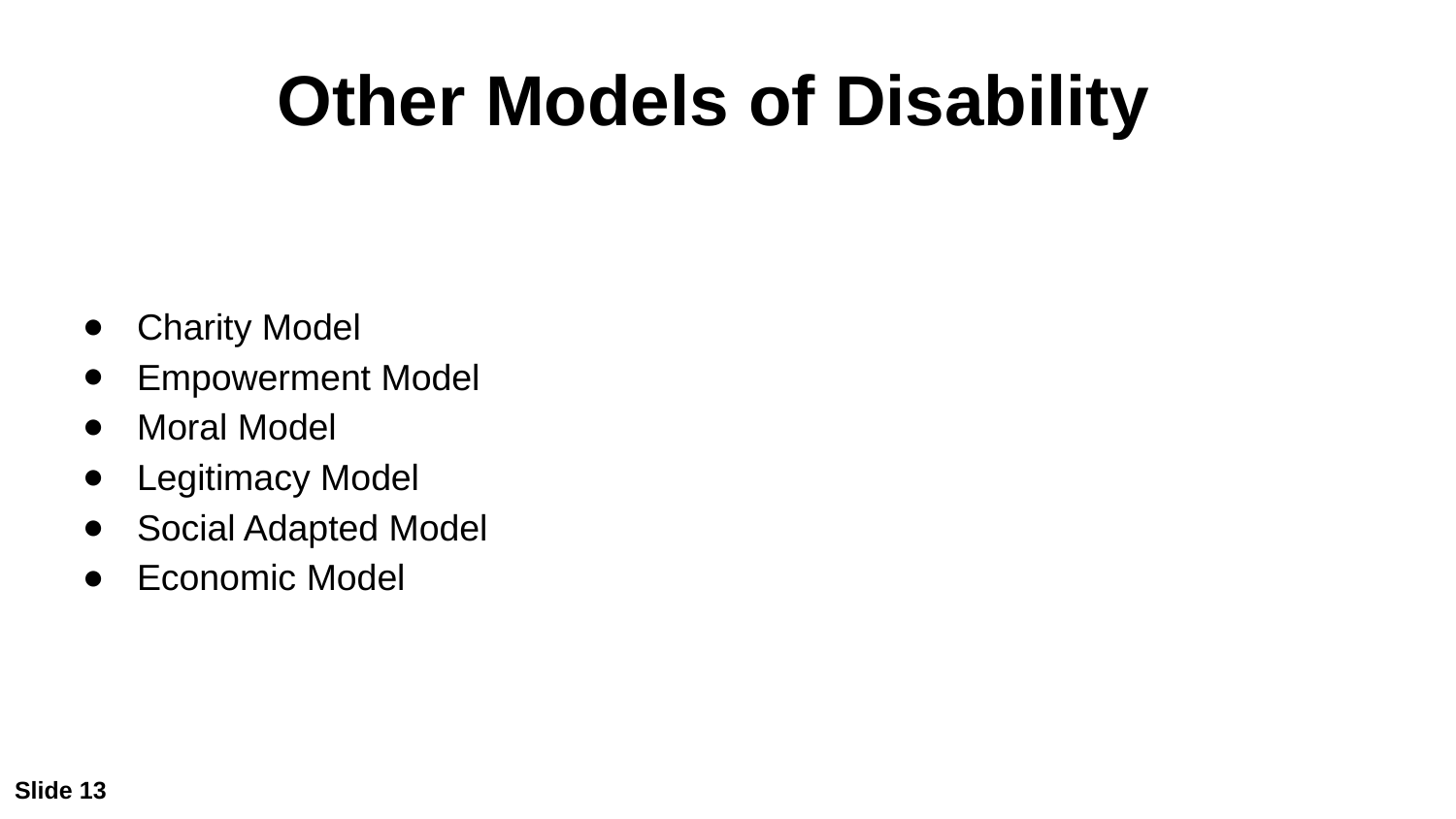

# Other Models of Disability
Charity Model
Empowerment Model
Moral Model
Legitimacy Model
Social Adapted Model
Economic Model
Slide 13